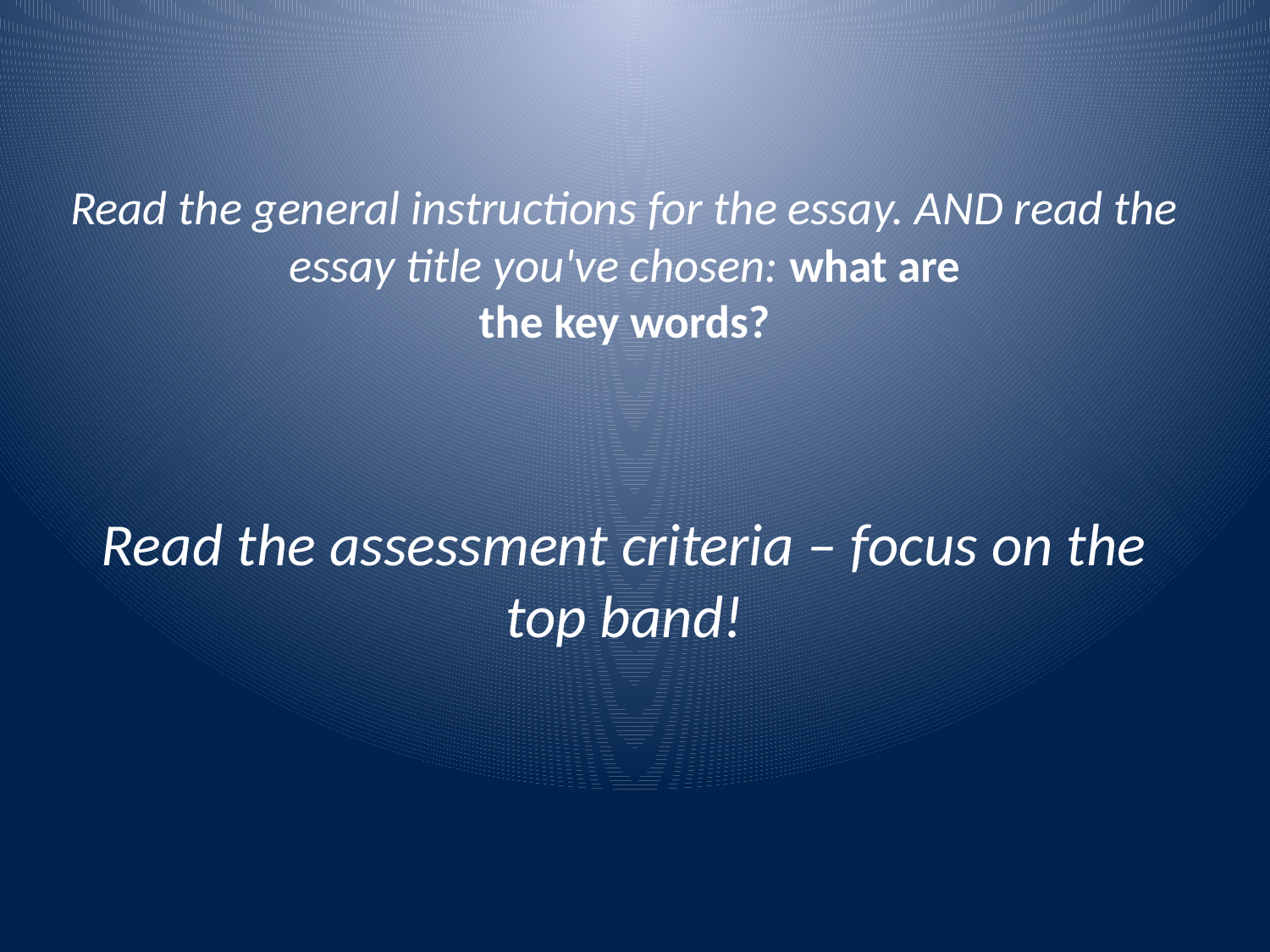

# Read the general instructions for the essay. AND read the essay title you've chosen: what are the key words? Read the assessment criteria – focus on the top band!